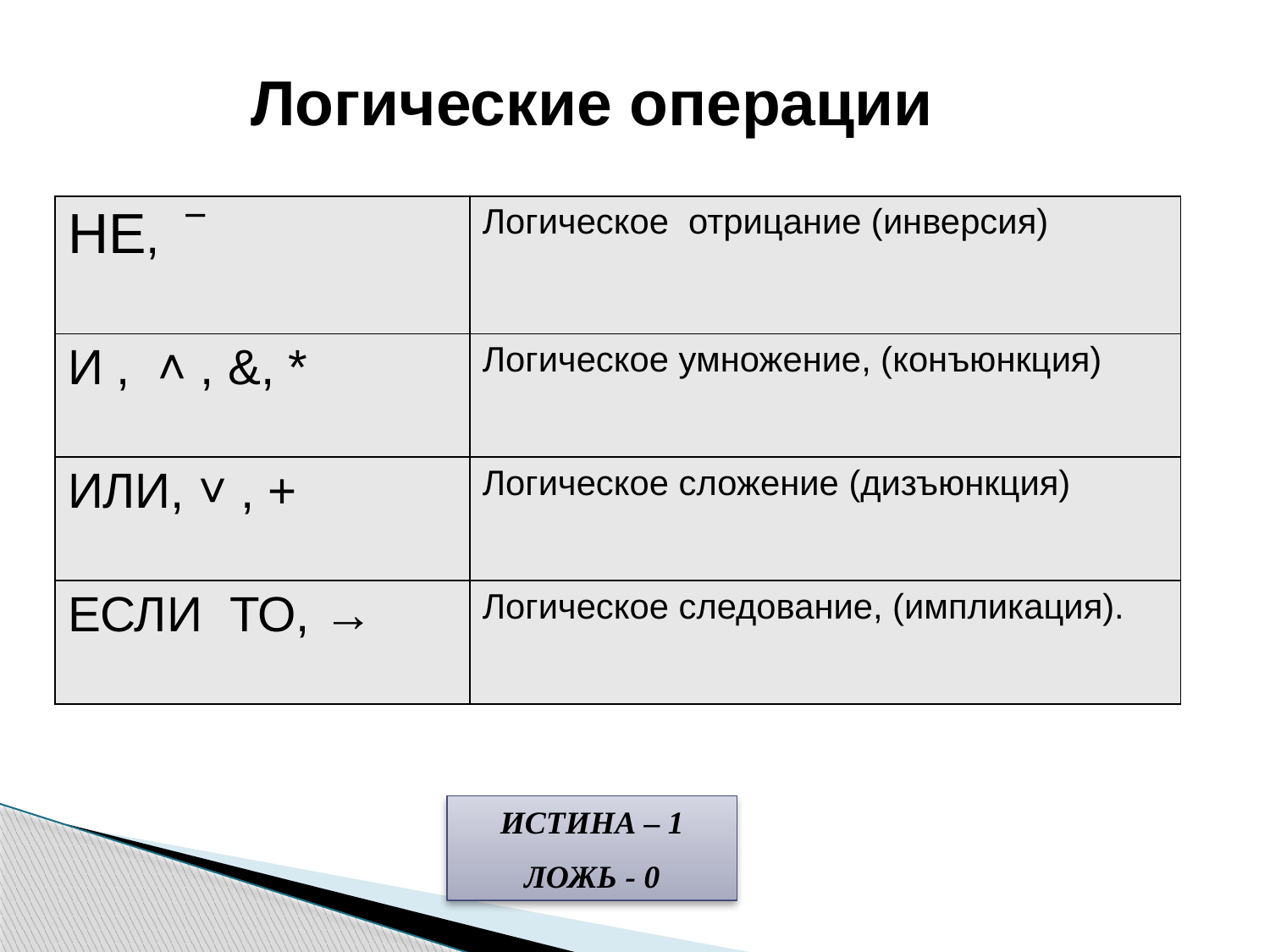

Логические операции
| НЕ, ‾ | Логическое отрицание (инверсия) |
| --- | --- |
| И , ˄ , &, \* | Логическое умножение, (конъюнкция) |
| ИЛИ, ˅ , + | Логическое сложение (дизъюнкция) |
| ЕСЛИ ТО, → | Логическое следование, (импликация). |
ИСТИНА – 1
ЛОЖЬ - 0